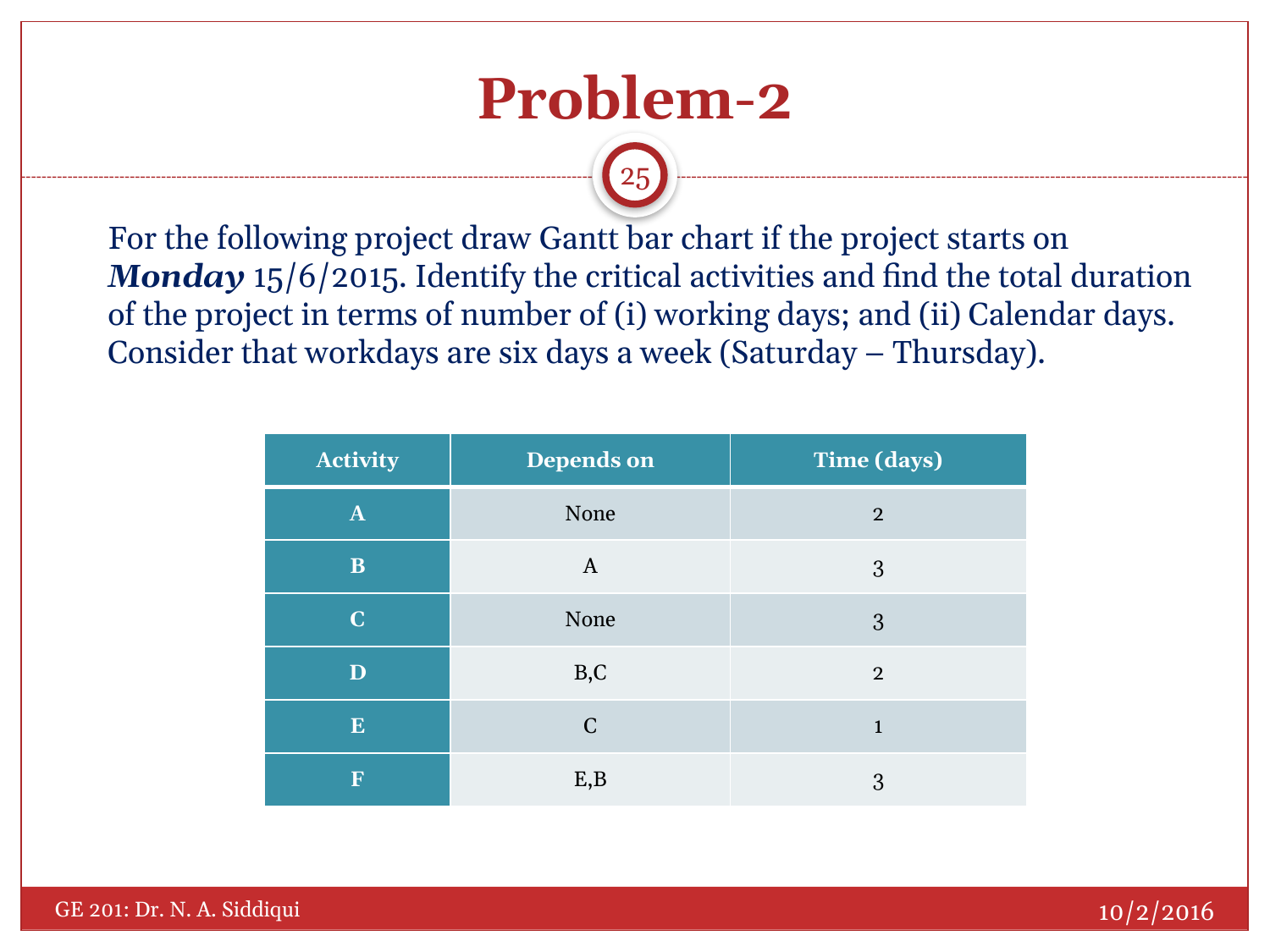

# Problem-2
25
For the following project draw Gantt bar chart if the project starts on Monday 15/6/2015. Identify the critical activities and find the total duration of the project in terms of number of (i) working days; and (ii) Calendar days. Consider that workdays are six days a week (Saturday – Thursday).
| Activity | Depends on | Time (days) |
| --- | --- | --- |
| A | None | 2 |
| B | A | 3 |
| C | None | 3 |
| D | B,C | 2 |
| E | C | 1 |
| F | E,B | 3 |
10/2/2016
GE 201: Dr. N. A. Siddiqui